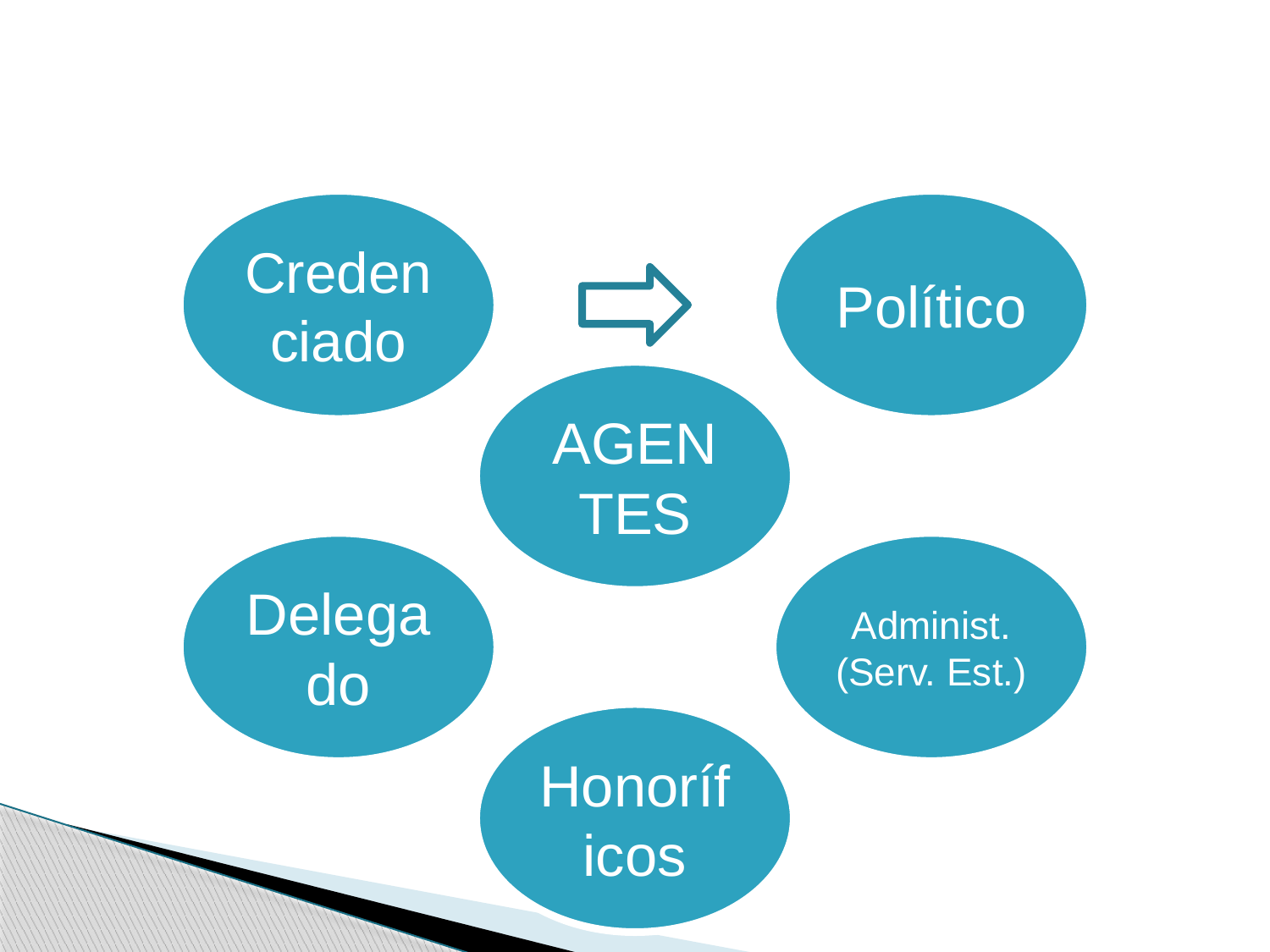

AGENTES
Político
Administ.
(Serv. Est.)
Honoríficos
Credenciado
Delegado